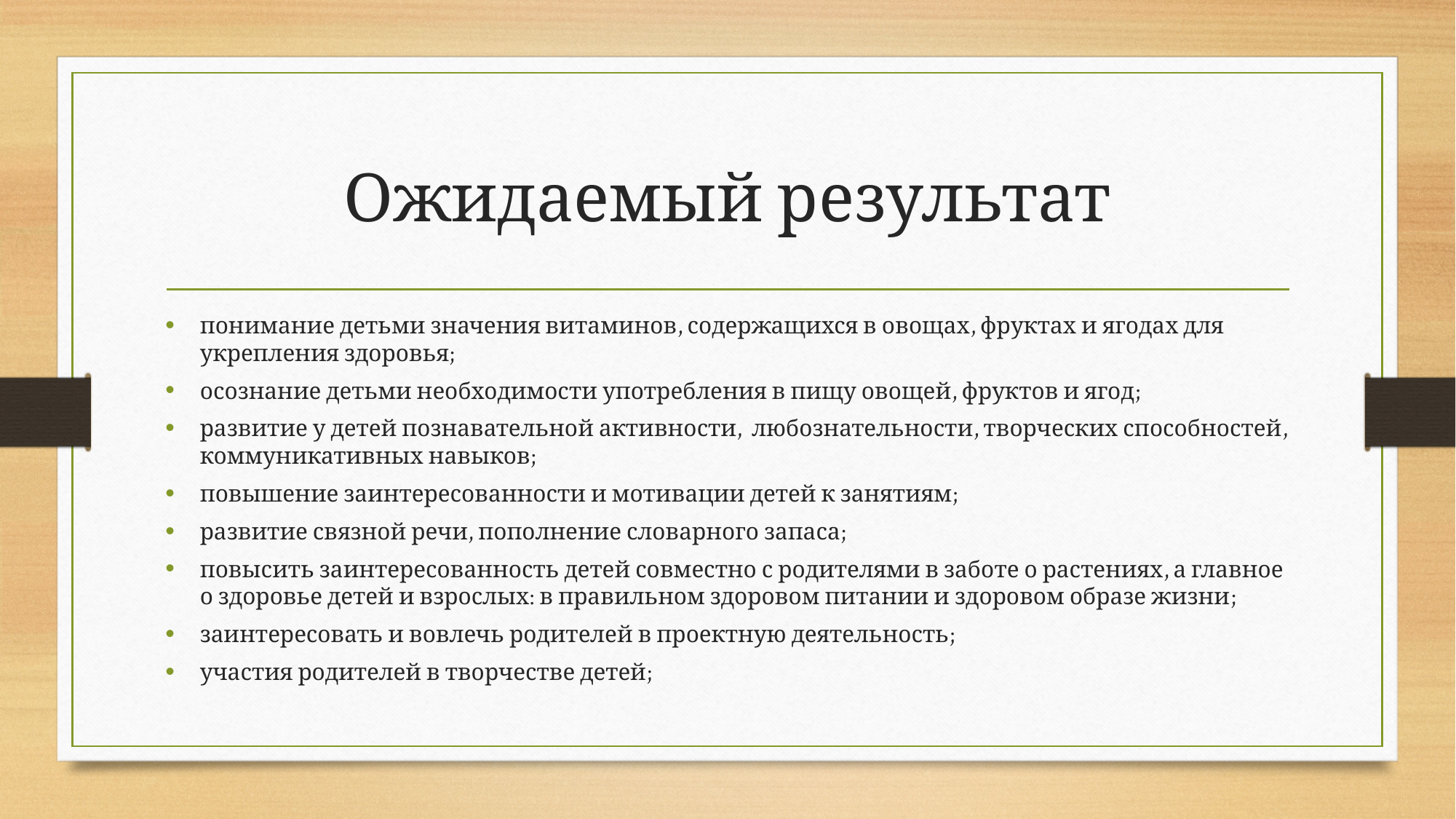

# Ожидаемый результат
понимание детьми значения витаминов, содержащихся в овощах, фруктах и ягодах для укрепления здоровья;
осознание детьми необходимости употребления в пищу овощей, фруктов и ягод;
развитие у детей познавательной активности,  любознательности, творческих способностей, коммуникативных навыков;
повышение заинтересованности и мотивации детей к занятиям;
развитие связной речи, пополнение словарного запаса;
повысить заинтересованность детей совместно с родителями в заботе о растениях, а главное о здоровье детей и взрослых: в правильном здоровом питании и здоровом образе жизни;
заинтересовать и вовлечь родителей в проектную деятельность;
участия родителей в творчестве детей;